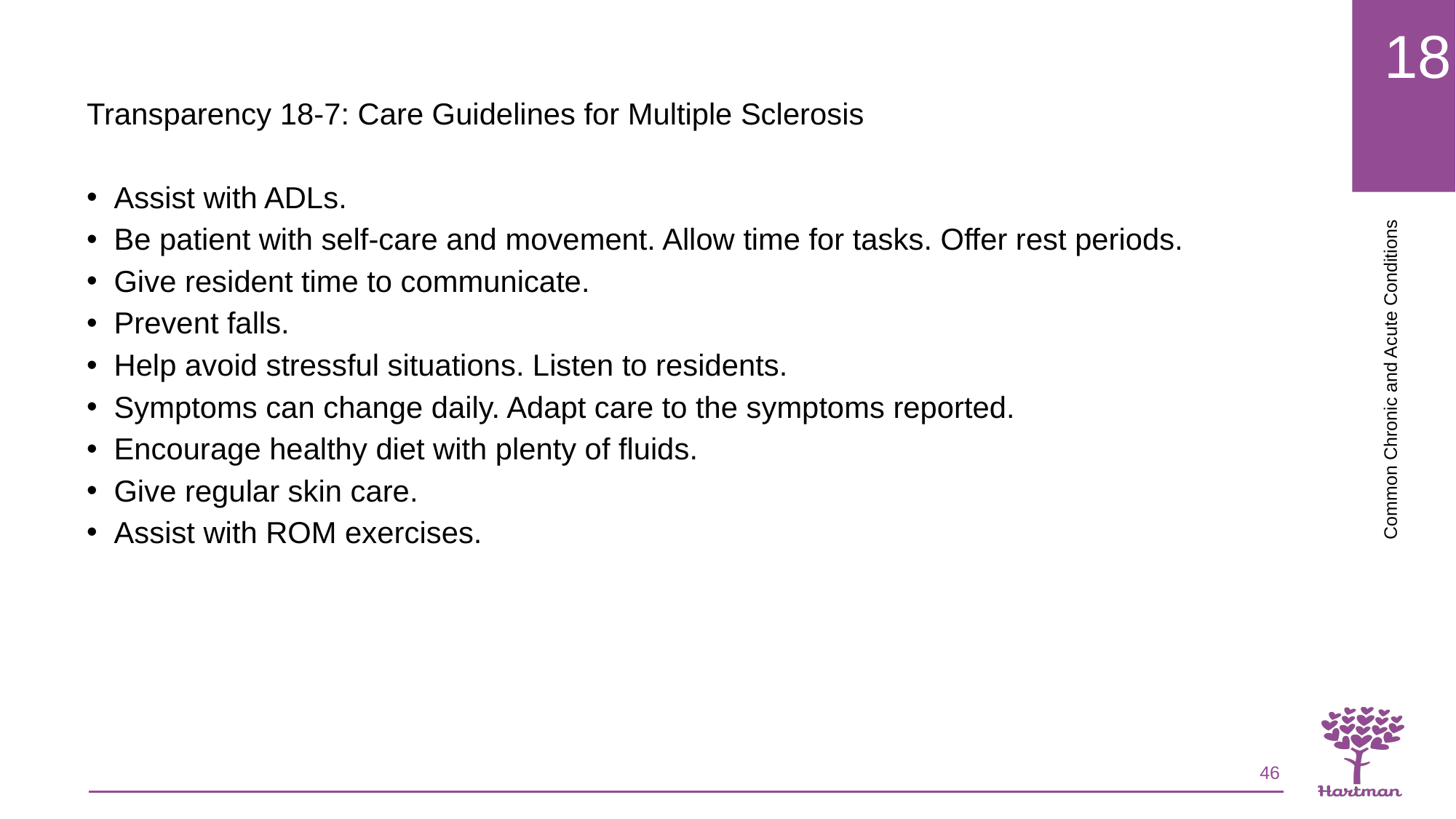

Transparency 18-7: Care Guidelines for Multiple Sclerosis

Assist with ADLs.
Be patient with self-care and movement. Allow time for tasks. Offer rest periods.
Give resident time to communicate.
Prevent falls.
Help avoid stressful situations. Listen to residents.
Symptoms can change daily. Adapt care to the symptoms reported.
Encourage healthy diet with plenty of fluids.
Give regular skin care.
Assist with ROM exercises.

46